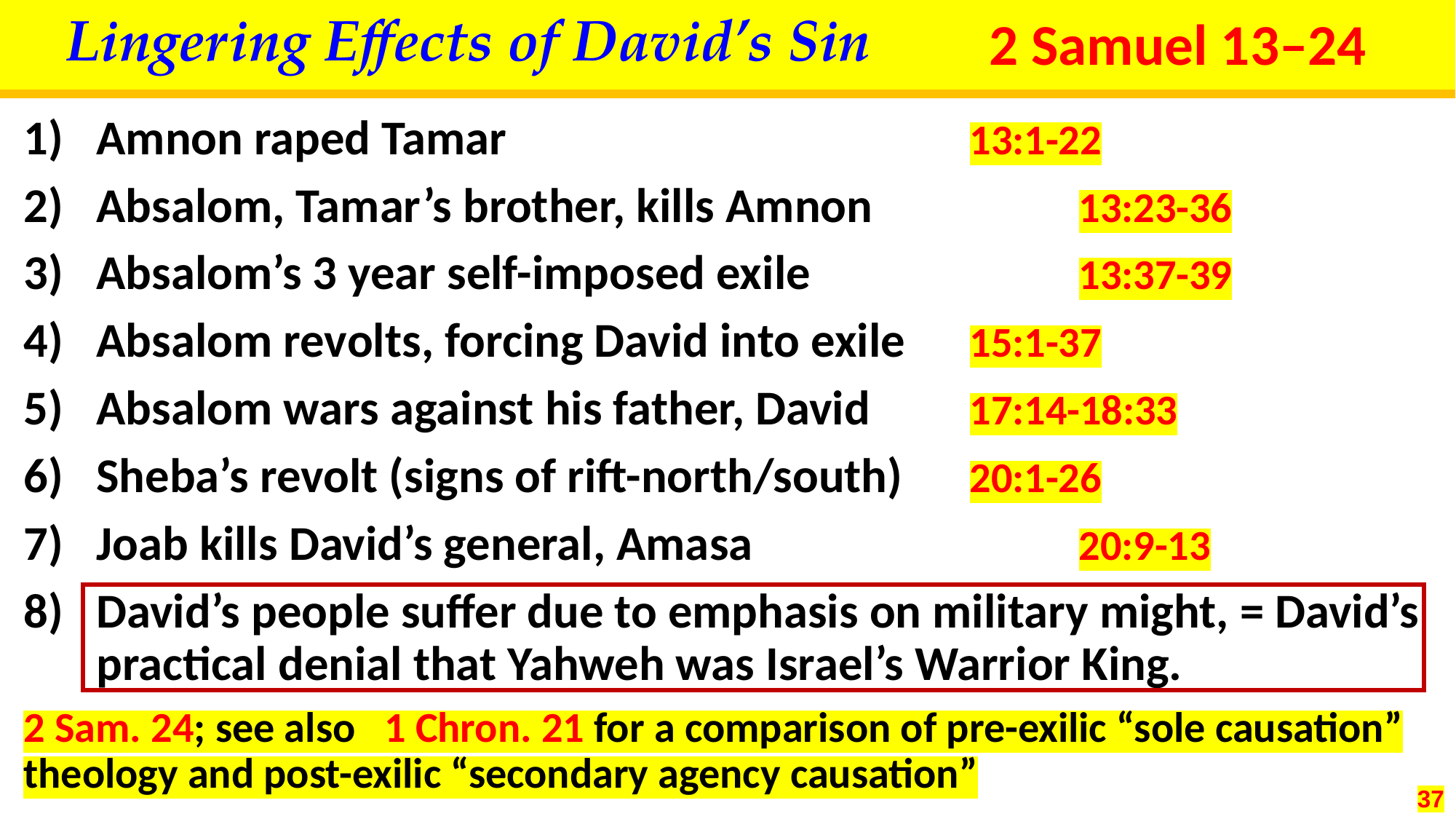

# Lingering Effects of David’s Sin
2 Samuel 13–24
Amnon raped Tamar			            	13:1-22
Absalom, Tamar’s brother, kills Amnon 		13:23-36
Absalom’s 3 year self-imposed exile       		13:37-39
Absalom revolts, forcing David into exile 	15:1-37
Absalom wars against his father, David    	17:14-18:33
Sheba’s revolt (signs of rift-north/south)  	20:1-26
Joab kills David’s general, Amasa             		20:9-13
David’s people suffer due to emphasis on military might, = David’s practical denial that Yahweh was Israel’s Warrior King.
2 Sam. 24; see also   1 Chron. 21 for a comparison of pre-exilic “sole causation” theology and post-exilic “secondary agency causation”

37